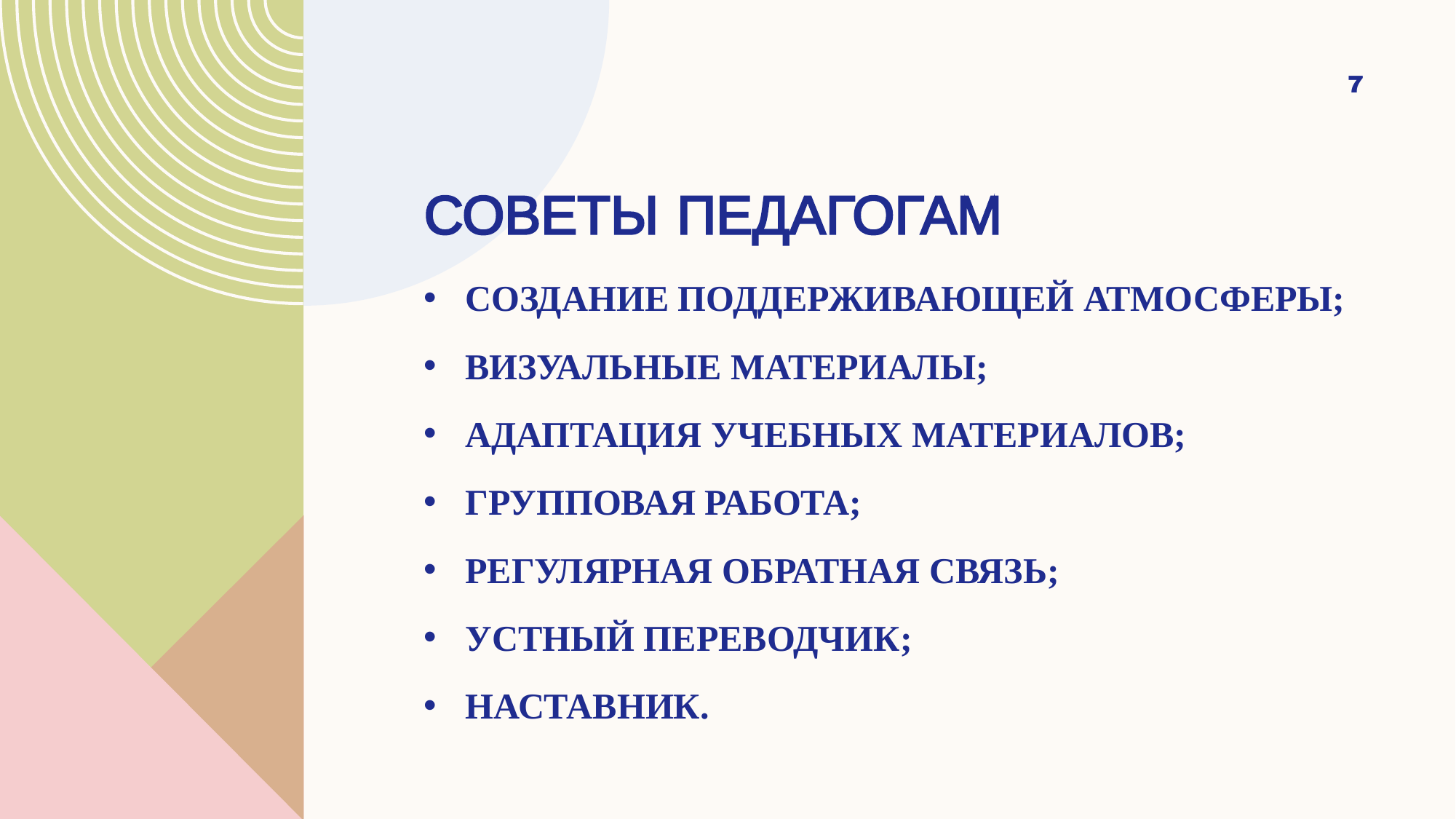

7
# СОВЕТЫ ПЕДАГОГАМ
СОЗДАНИЕ ПОДДЕРЖИВАЮЩЕЙ АТМОСФЕРЫ;
ВИЗУАЛЬНЫЕ МАТЕРИАЛЫ;
АДАПТАЦИЯ УЧЕБНЫХ МАТЕРИАЛОВ;
ГРУППОВАЯ РАБОТА;
РЕГУЛЯРНАЯ ОБРАТНАЯ СВЯЗЬ;
УСТНЫЙ ПЕРЕВОДЧИК;
НАСТАВНИК.